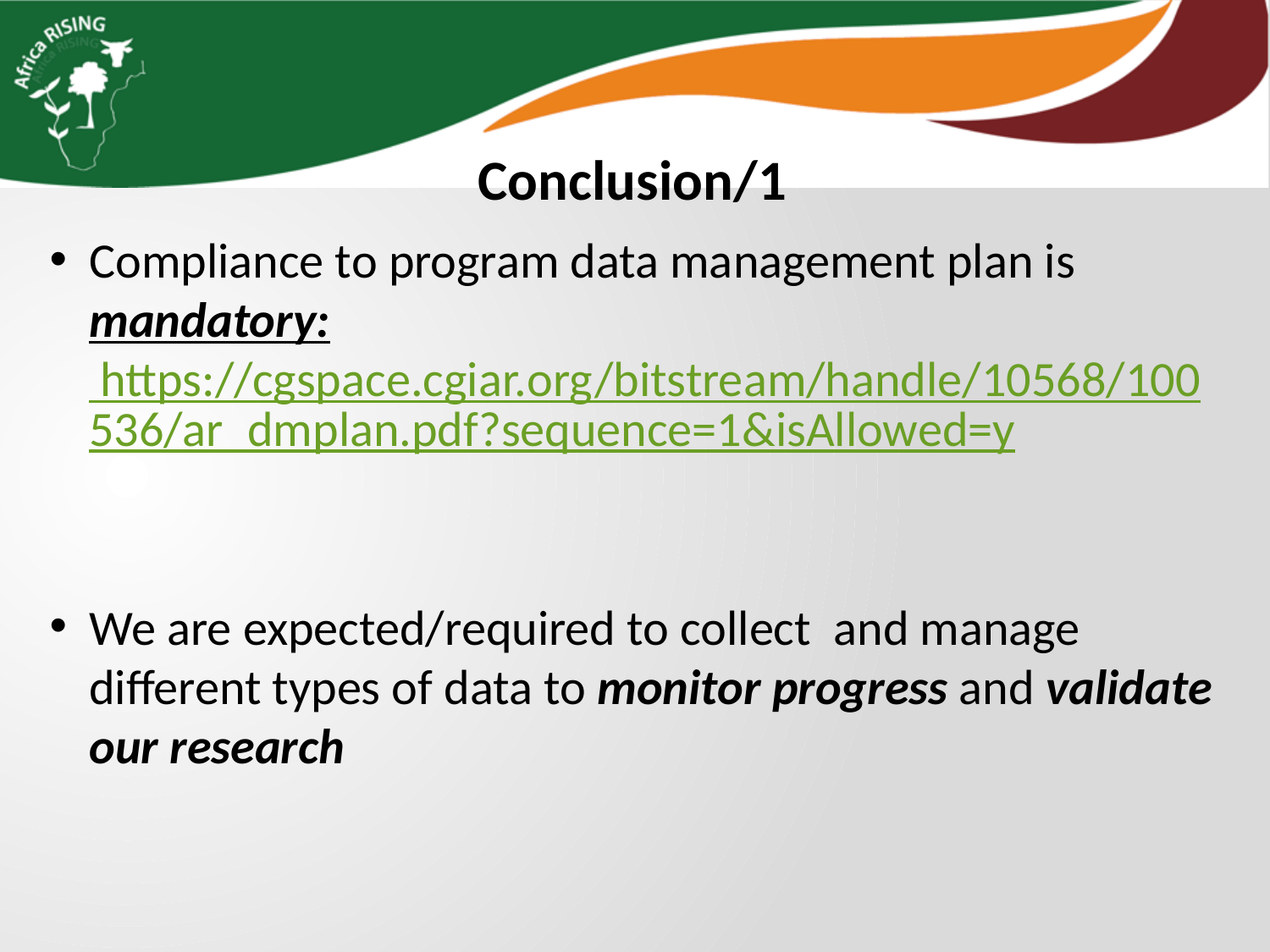

Conclusion/1

Compliance to program data management plan is mandatory: https://cgspace.cgiar.org/bitstream/handle/10568/100536/ar_dmplan.pdf?sequence=1&isAllowed=y

We are expected/required to collect  and manage different types of data to monitor progress and validate our research